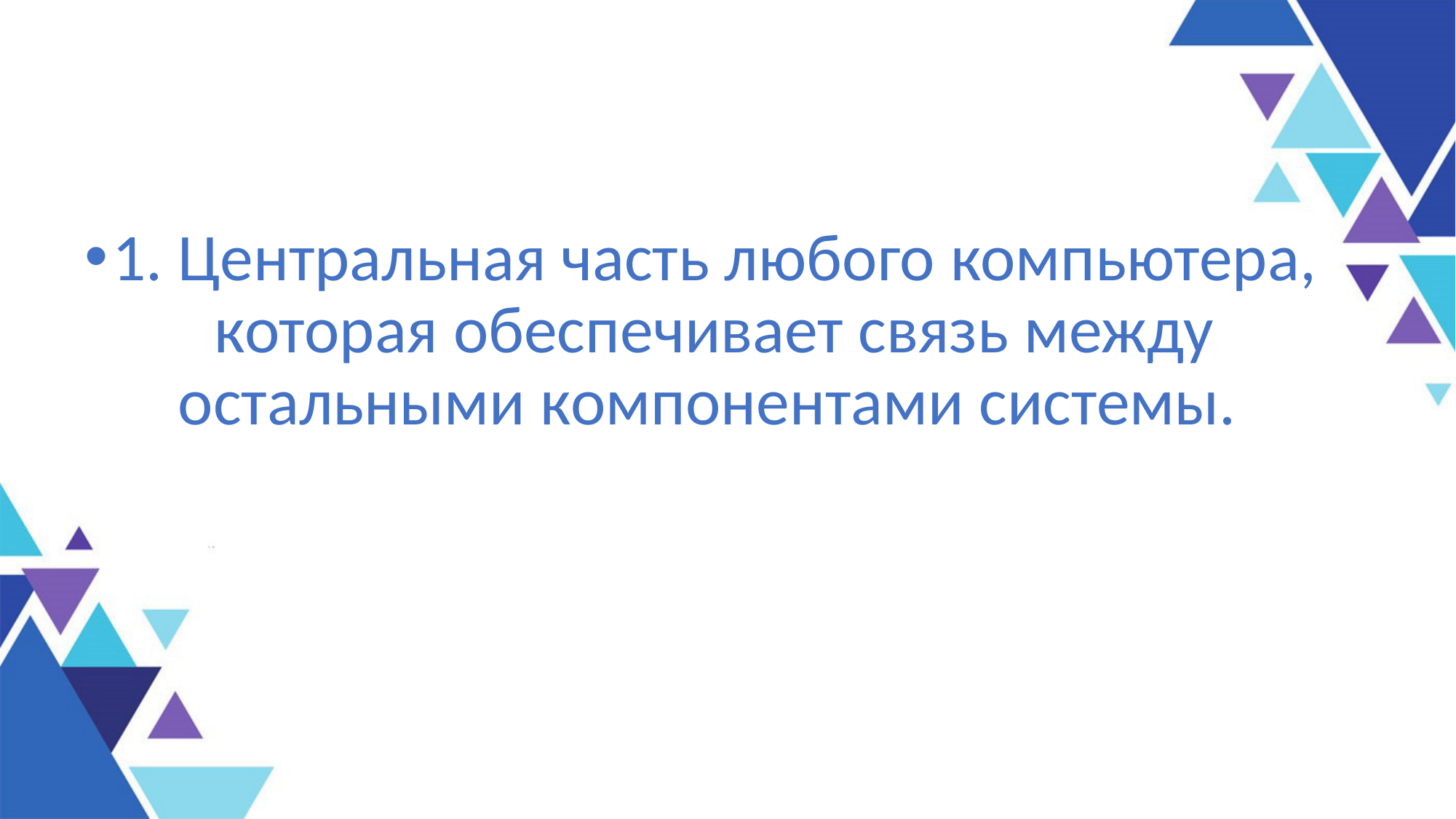

1. Центральная часть любого компьютера, которая обеспечивает связь между остальными компонентами системы.